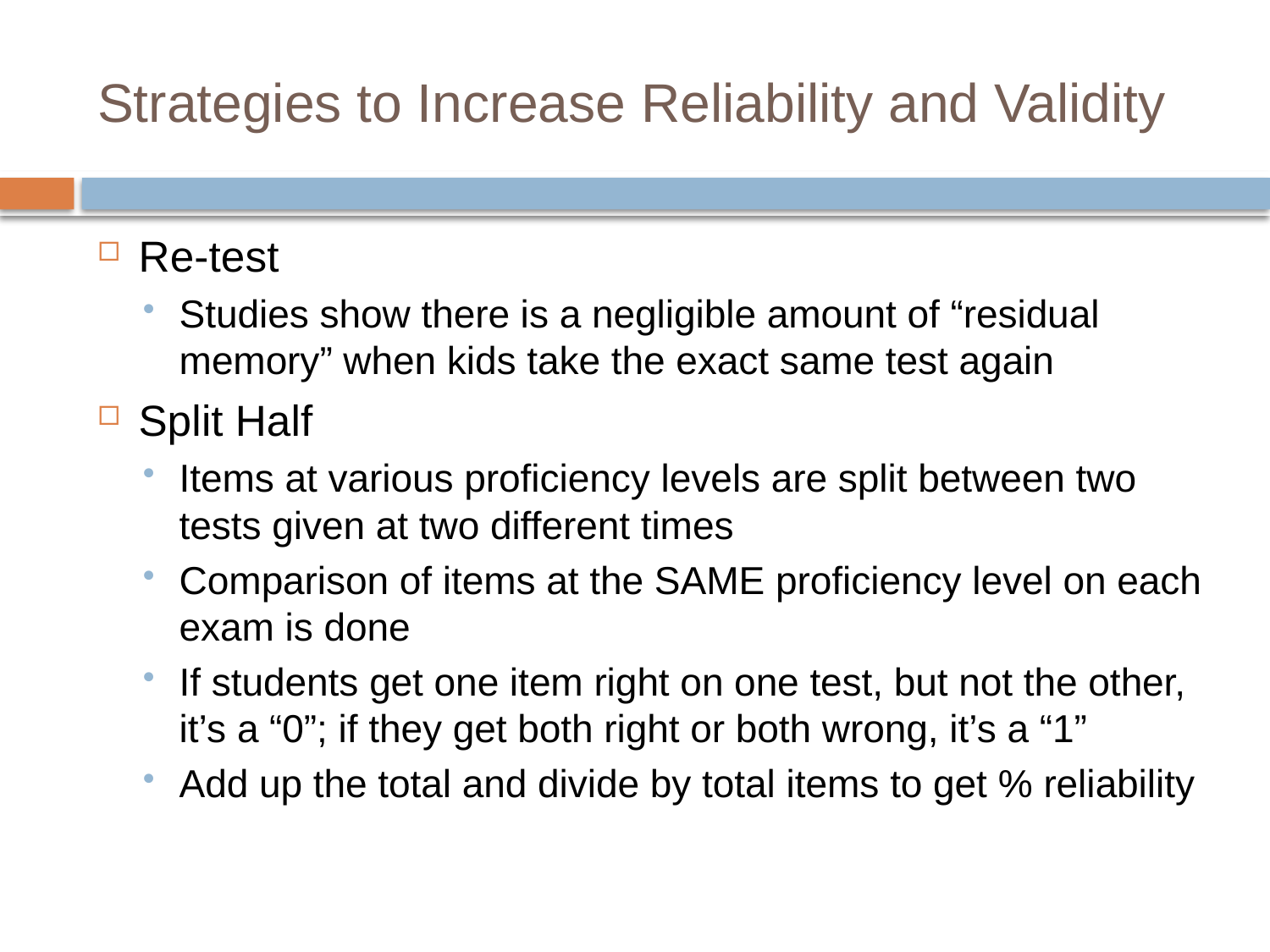

# Strategies to Increase Reliability and Validity
Re-test
Studies show there is a negligible amount of “residual memory” when kids take the exact same test again
Split Half
Items at various proficiency levels are split between two tests given at two different times
Comparison of items at the SAME proficiency level on each exam is done
If students get one item right on one test, but not the other, it’s a “0”; if they get both right or both wrong, it’s a “1”
Add up the total and divide by total items to get % reliability